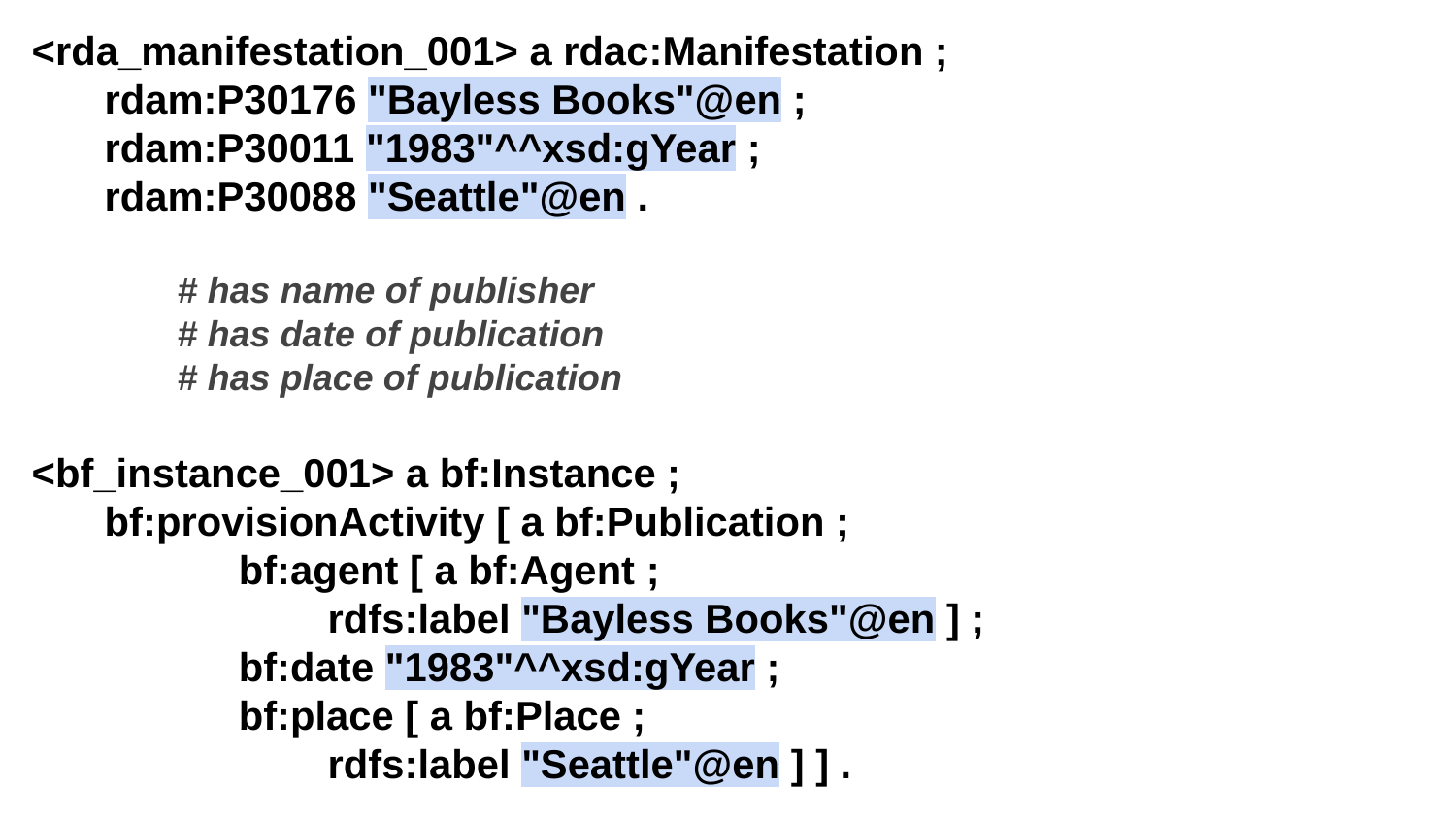

<rda_manifestation_001> a rdac:Manifestation ;
rdam:P30176 "Bayless Books"@en ;
rdam:P30011 "1983"^^xsd:gYear ;
rdam:P30088 "Seattle"@en .

# has name of publisher
# has date of publication
# has place of publication

<bf_instance_001> a bf:Instance ;
bf:provisionActivity [ a bf:Publication ;
            bf:agent [ a bf:Agent ;
                    rdfs:label "Bayless Books"@en ] ;
            bf:date "1983"^^xsd:gYear ;
            bf:place [ a bf:Place ;
                    rdfs:label "Seattle"@en ] ] .